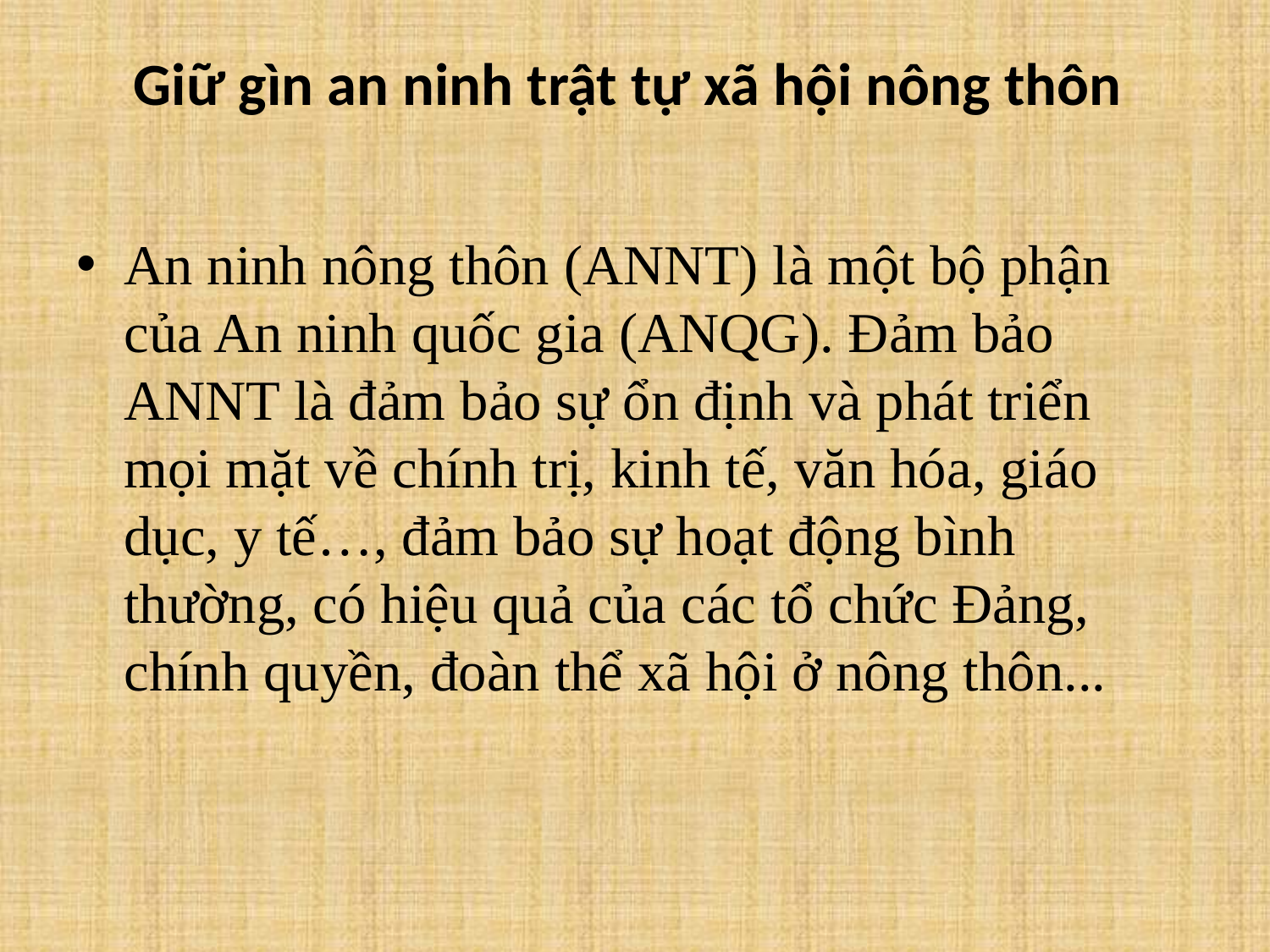

# Giữ gìn an ninh trật tự xã hội nông thôn
An ninh nông thôn (ANNT) là một bộ phận của An ninh quốc gia (ANQG). Đảm bảo ANNT là đảm bảo sự ổn định và phát triển mọi mặt về chính trị, kinh tế, văn hóa, giáo dục, y tế…, đảm bảo sự hoạt động bình thường, có hiệu quả của các tổ chức Đảng, chính quyền, đoàn thể xã hội ở nông thôn...